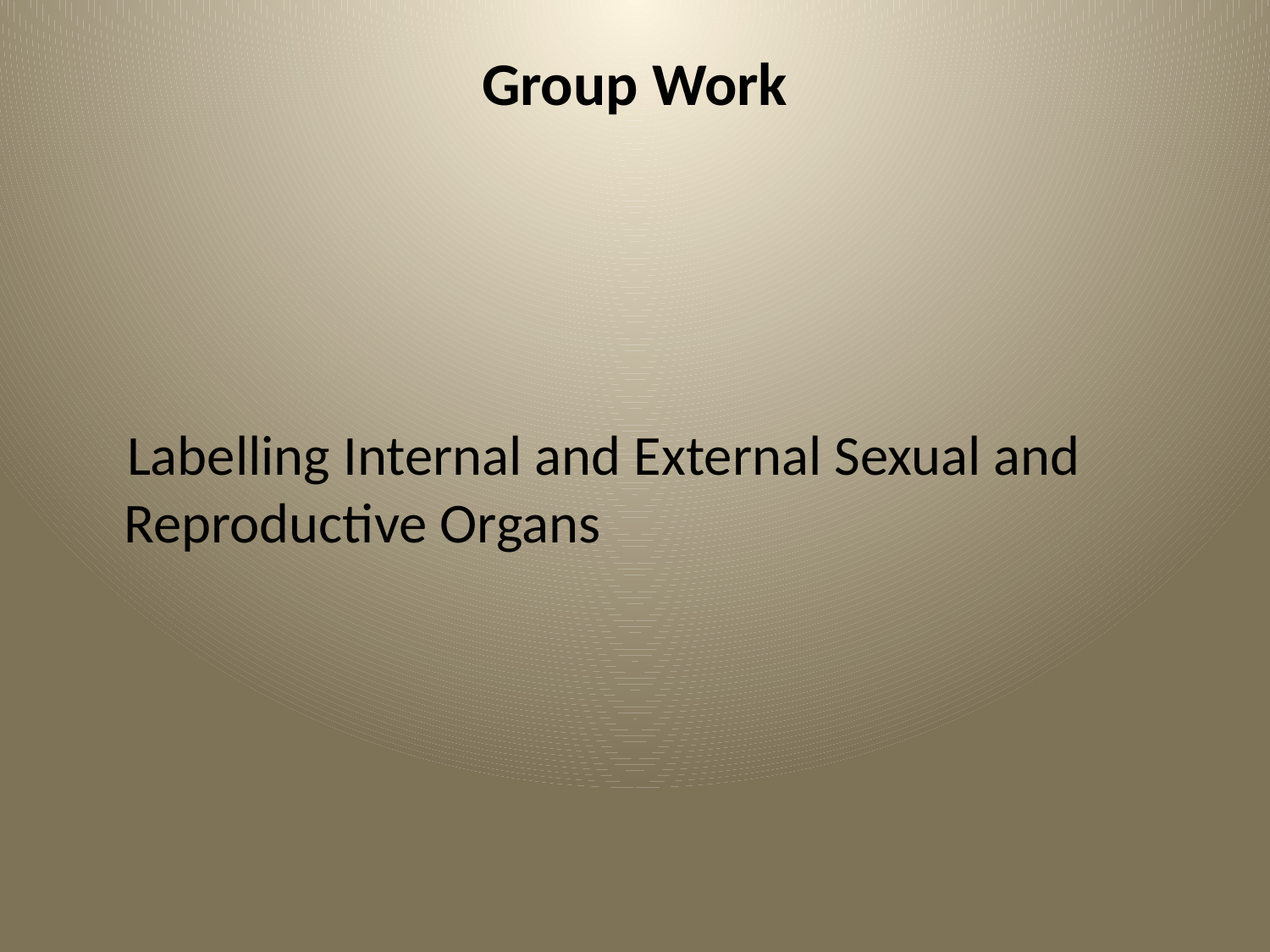

# Group Work

    Labelling Internal and External Sexual and Reproductive Organs